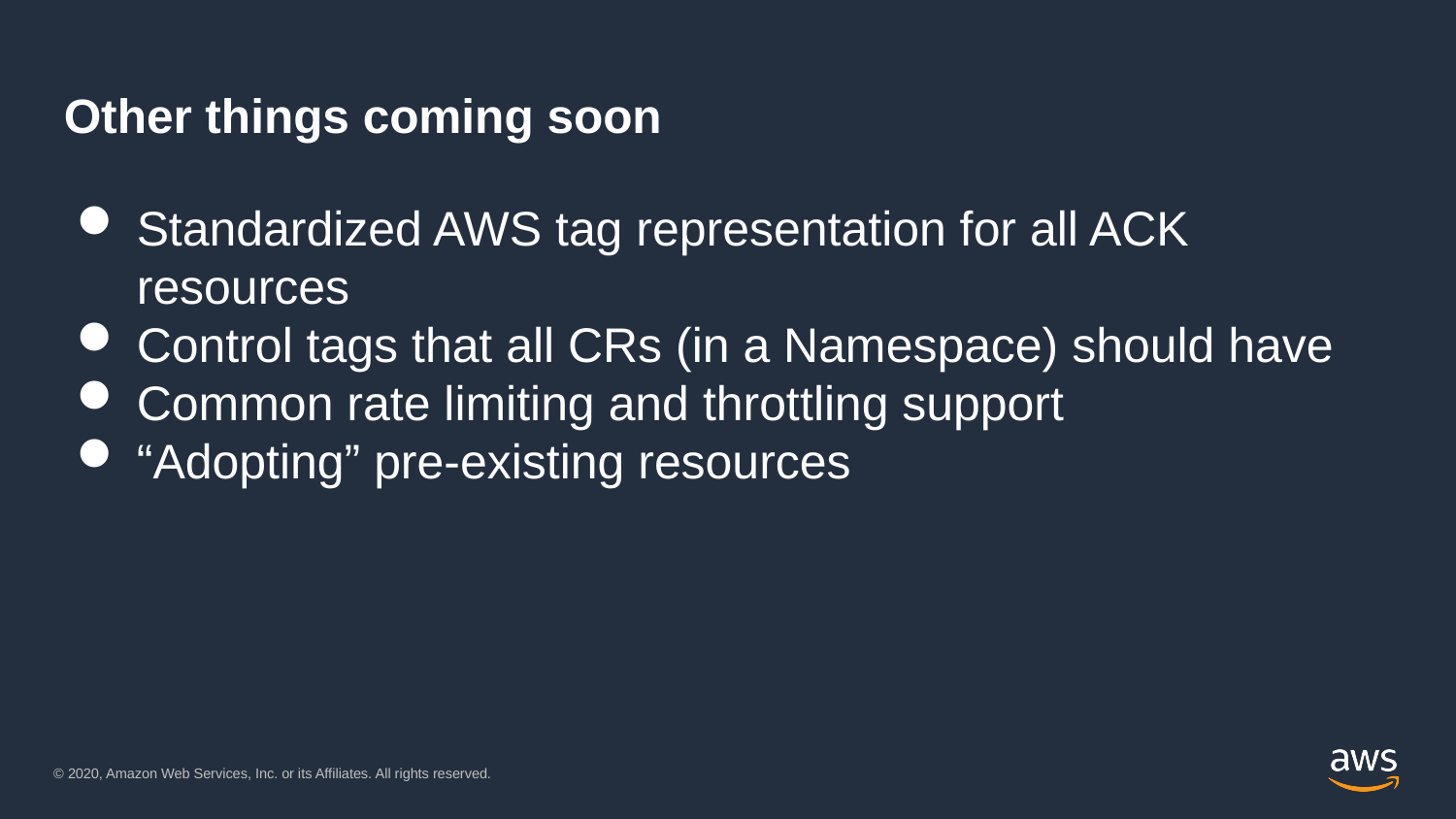

Other things coming soon
Standardized AWS tag representation for all ACK resources
Control tags that all CRs (in a Namespace) should have
Common rate limiting and throttling support
“Adopting” pre-existing resources